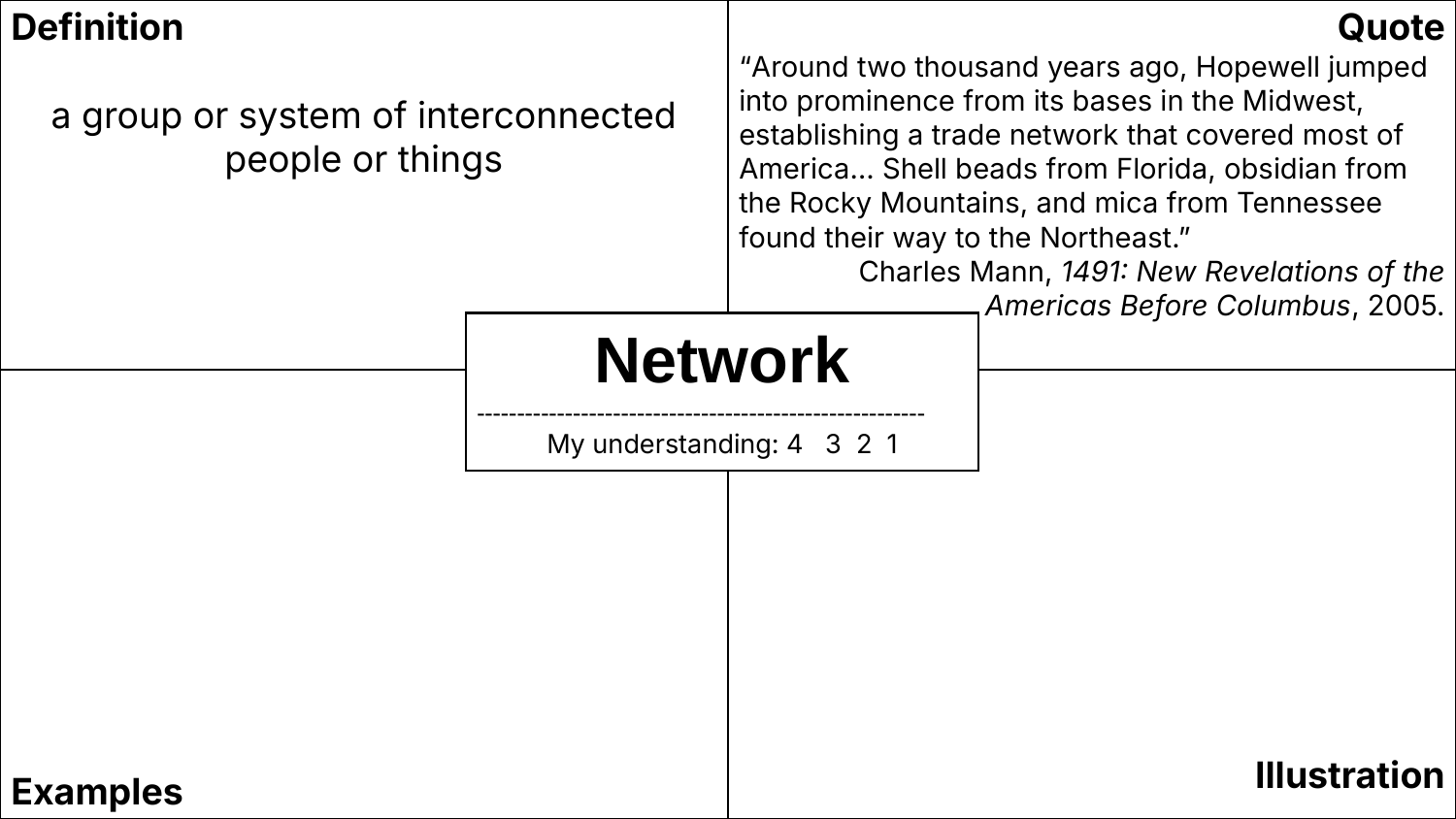

| Definition a group or system of interconnected people or things | Quote “Around two thousand years ago, Hopewell jumped into prominence from its bases in the Midwest, establishing a trade network that covered most of America… Shell beads from Florida, obsidian from the Rocky Mountains, and mica from Tennessee found their way to the Northeast.” Charles Mann, 1491: New Revelations of the Americas Before Columbus, 2005. |
| --- | --- |
| Examples | Illustration |
Network
--------------------------------------------------------
My understanding: 4   3  2  1